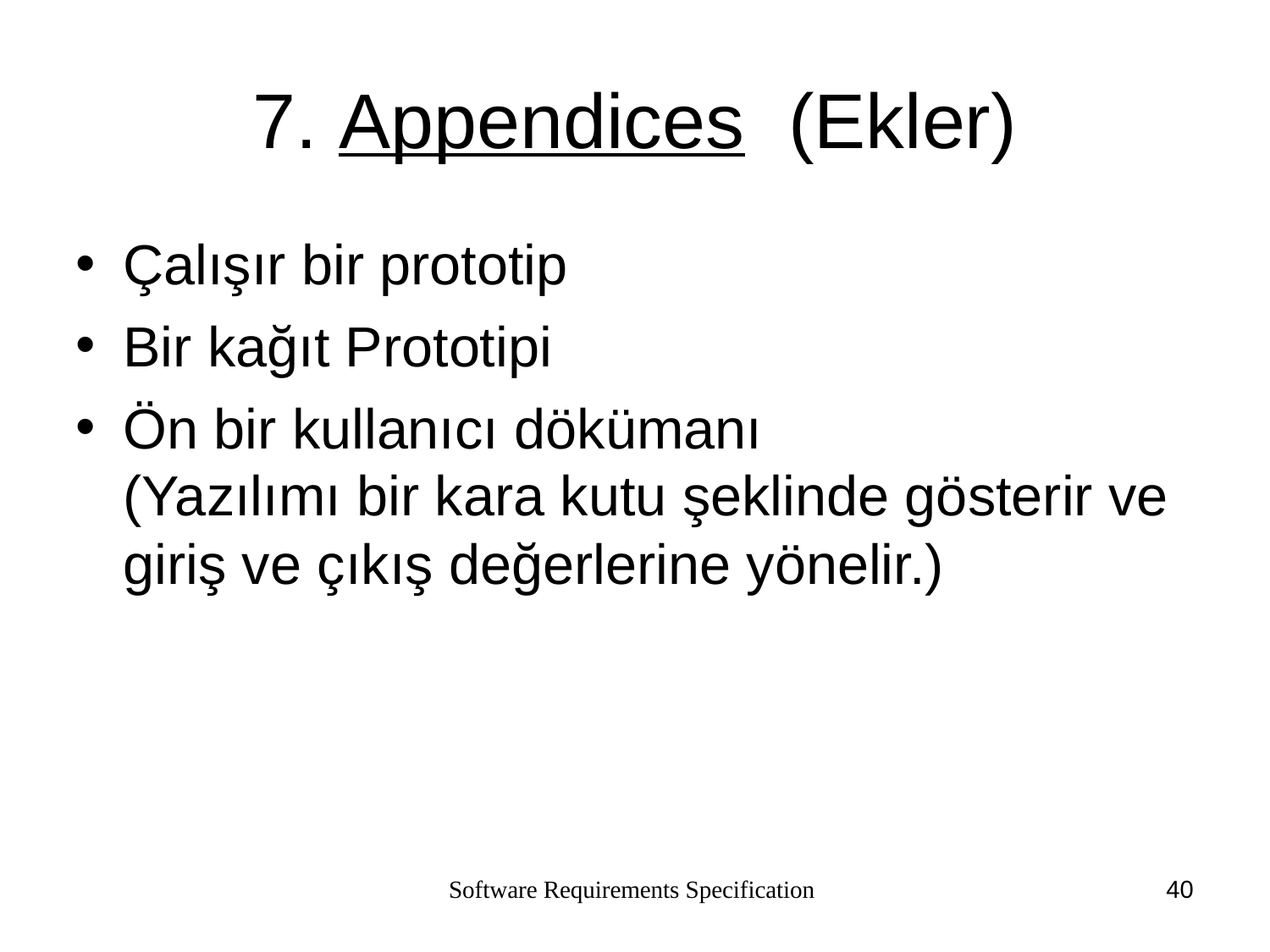

# 7. Appendices  (Ekler)
Çalışır bir prototip
Bir kağıt Prototipi
Ön bir kullanıcı dökümanı
(Yazılımı bir kara kutu şeklinde gösterir ve giriş ve çıkış değerlerine yönelir.)

Software Requirements Specification
40